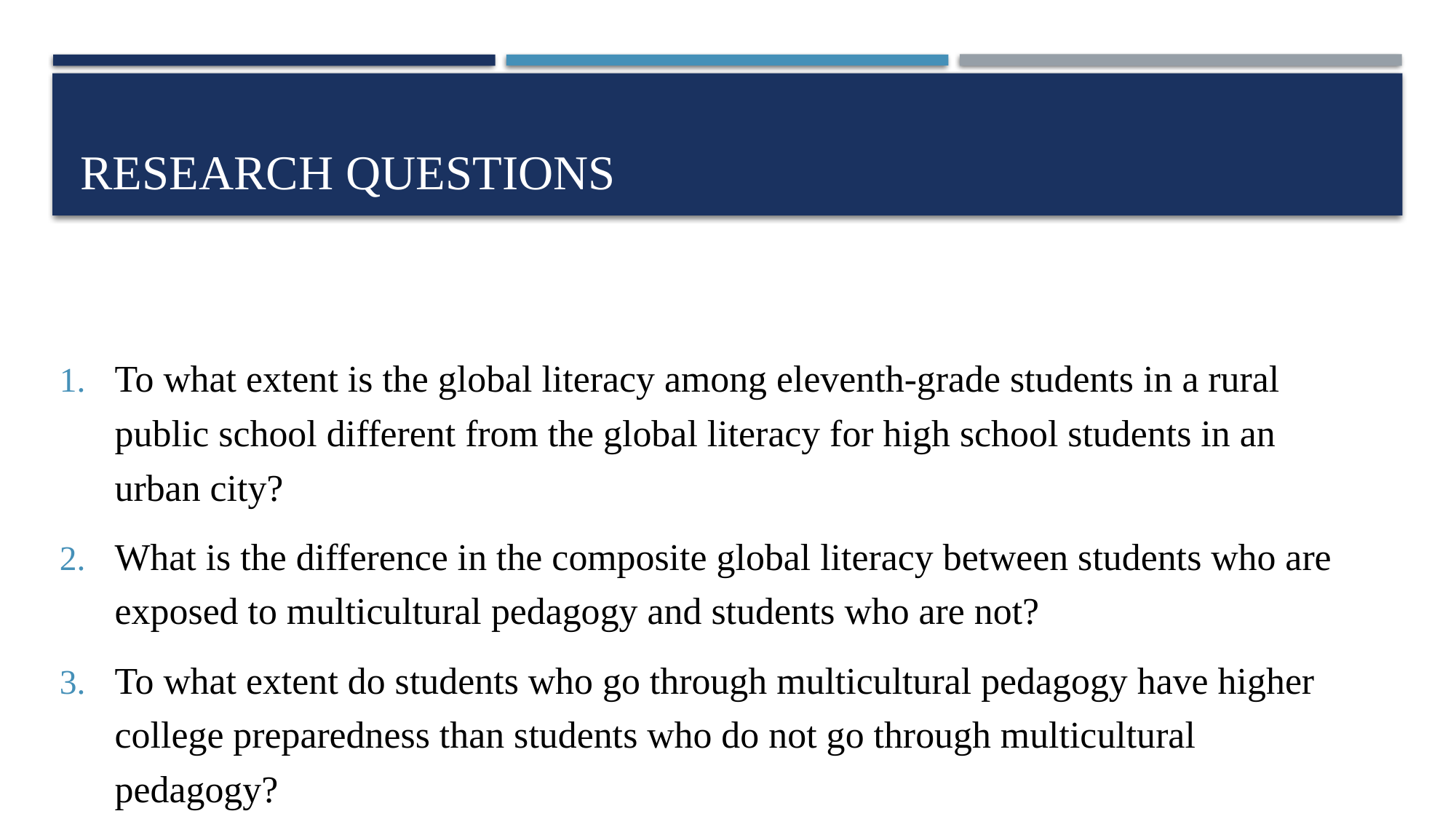

# Research questions
To what extent is the global literacy among eleventh-grade students in a rural public school different from the global literacy for high school students in an urban city?
What is the difference in the composite global literacy between students who are exposed to multicultural pedagogy and students who are not?
To what extent do students who go through multicultural pedagogy have higher college preparedness than students who do not go through multicultural pedagogy?